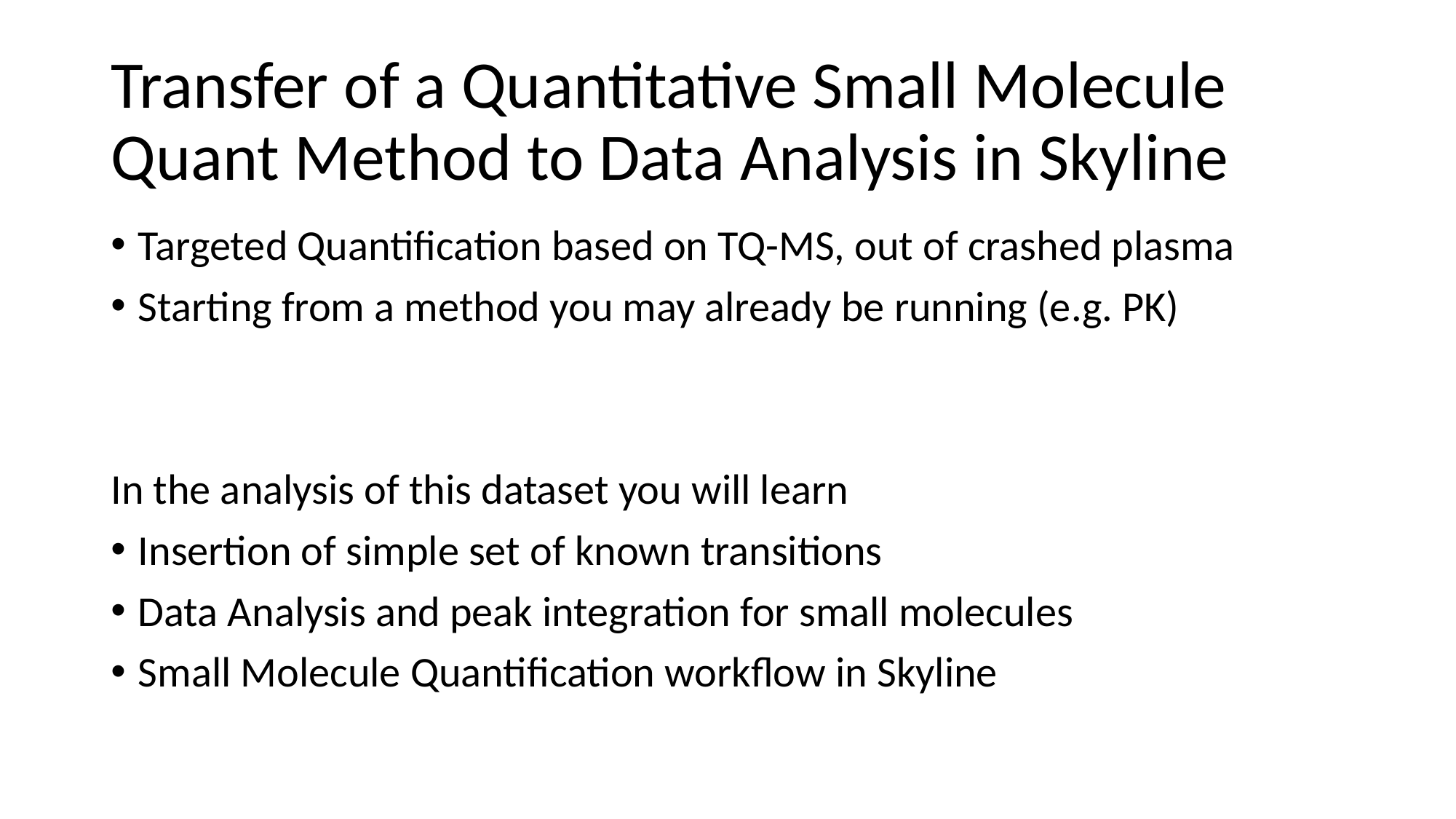

# Transfer of a Quantitative Small Molecule Quant Method to Data Analysis in Skyline
Targeted Quantification based on TQ-MS, out of crashed plasma
Starting from a method you may already be running (e.g. PK)

In the analysis of this dataset you will learn
Insertion of simple set of known transitions
Data Analysis and peak integration for small molecules
Small Molecule Quantification workflow in Skyline